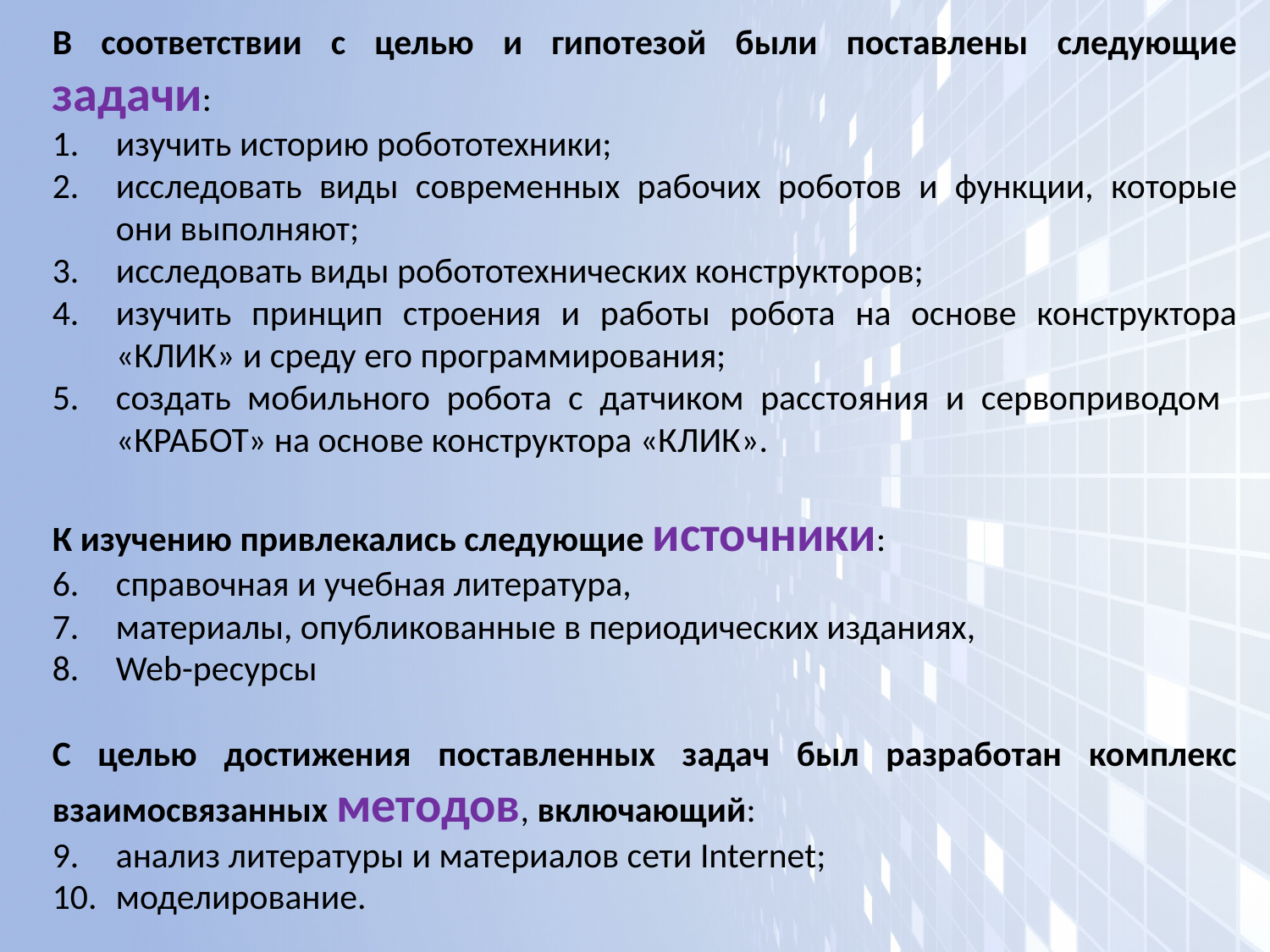

В соответствии с целью и гипотезой были поставлены следующие задачи:
изучить историю робототехники;
исследовать виды современных рабочих роботов и функции, которые они выполняют;
исследовать виды робототехнических конструкторов;
изучить принцип строения и работы робота на основе конструктора «КЛИК» и среду его программирования;
создать мобильного робота с датчиком расстояния и сервоприводом  «КРАБОТ» на основе конструктора «КЛИК».

К изучению привлекались следующие источники:
справочная и учебная литература,
материалы, опубликованные в периодических изданиях,
Web-ресурсы

С целью достижения поставленных задач был разработан комплекс взаимосвязанных методов, включающий:
анализ литературы и материалов сети Internet;
моделирование.